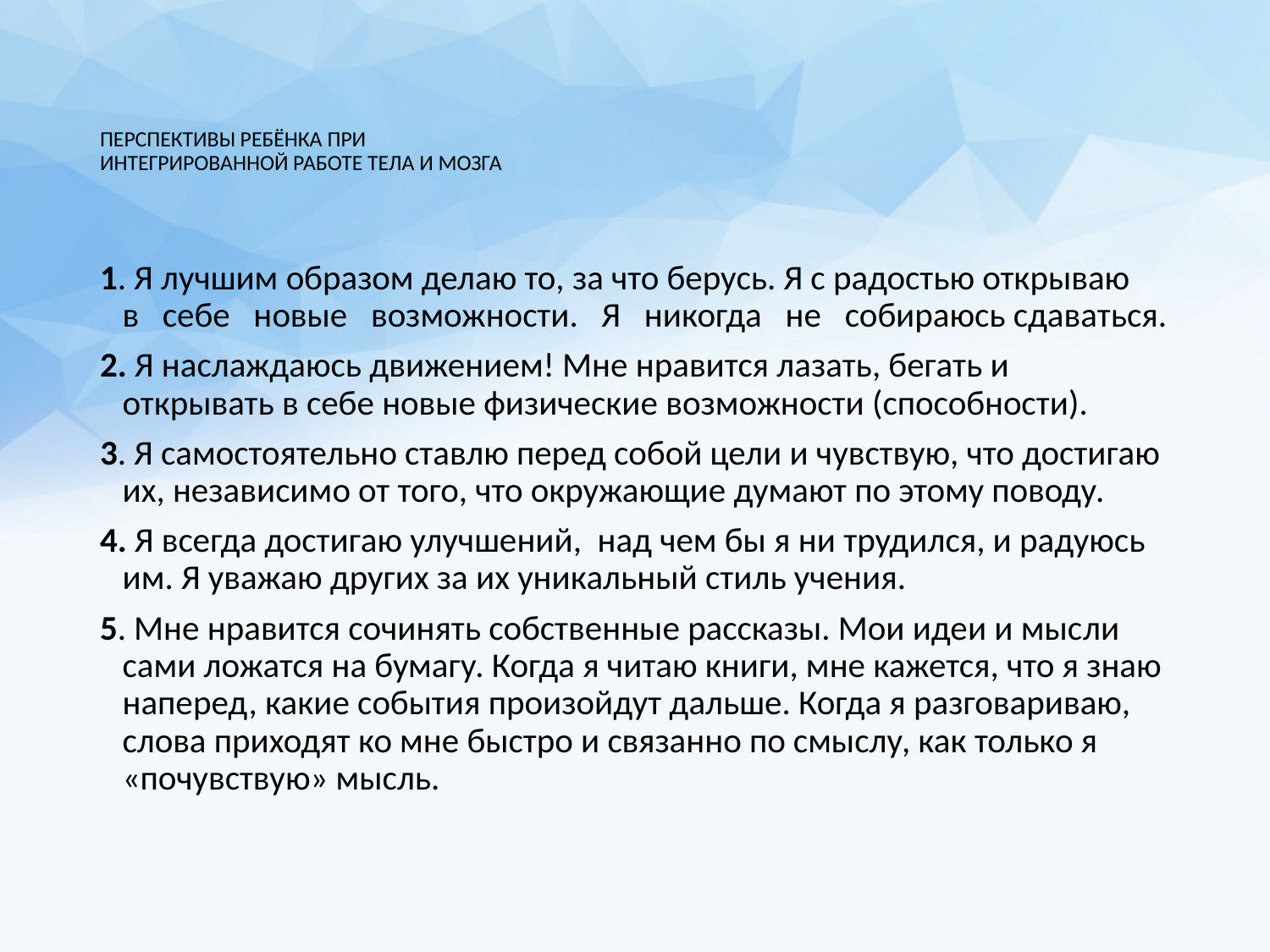

# ПЕРСПЕКТИВЫ РЕБЁНКА ПРИ ИНТЕГРИРОВАННОЙ РАБОТЕ ТЕЛА И МОЗГА
1. Я лучшим образом делаю то, за что берусь. Я с радостью открываю   в   себе   новые   возможности.   Я   никогда   не   собираюсь сдаваться.
2. Я наслаждаюсь движением! Мне нравится лазать, бегать и открывать в себе новые физические возможности (способности).
3. Я самостоятельно ставлю перед собой цели и чувствую, что достигаю их, независимо от того, что окружающие думают по этому поводу.
4. Я всегда достигаю улучшений,  над чем бы я ни трудился, и радуюсь им. Я уважаю других за их уникальный стиль учения.
5. Мне нравится сочинять собственные рассказы. Мои идеи и мыс­ли сами ложатся на бумагу. Когда я читаю книги, мне кажется, что я знаю наперед, какие события произойдут дальше. Когда я разговариваю, слова приходят ко мне быстро и связанно по смыслу, как только я «почувствую» мысль.